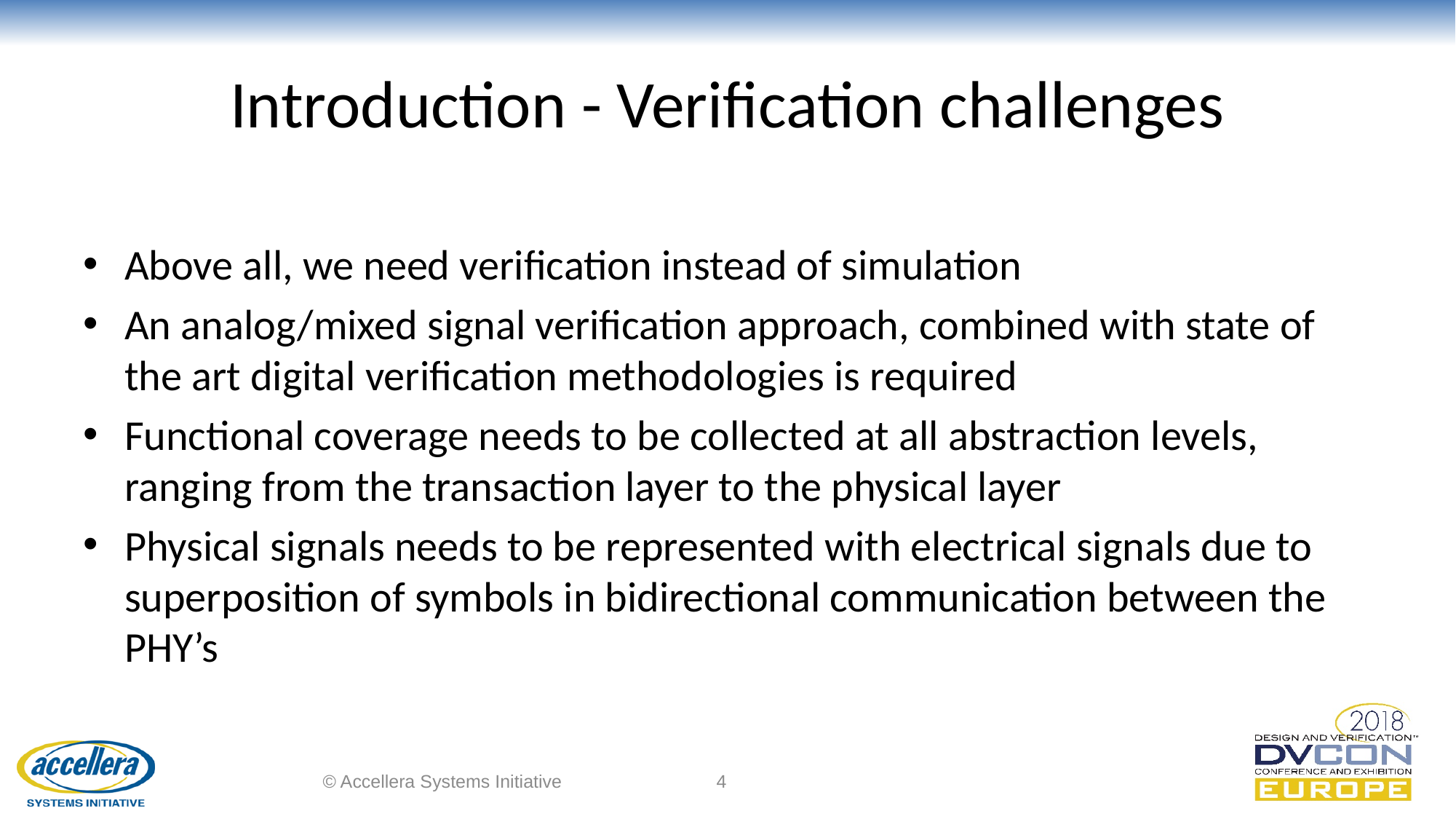

# Introduction - Verification challenges

Above all, we need verification instead of simulation
An analog/mixed signal verification approach, combined with state of the art digital verification methodologies is required
Functional coverage needs to be collected at all abstraction levels, ranging from the transaction layer to the physical layer
Physical signals needs to be represented with electrical signals due to superposition of symbols in bidirectional communication between the PHY’s
© Accellera Systems Initiative
4